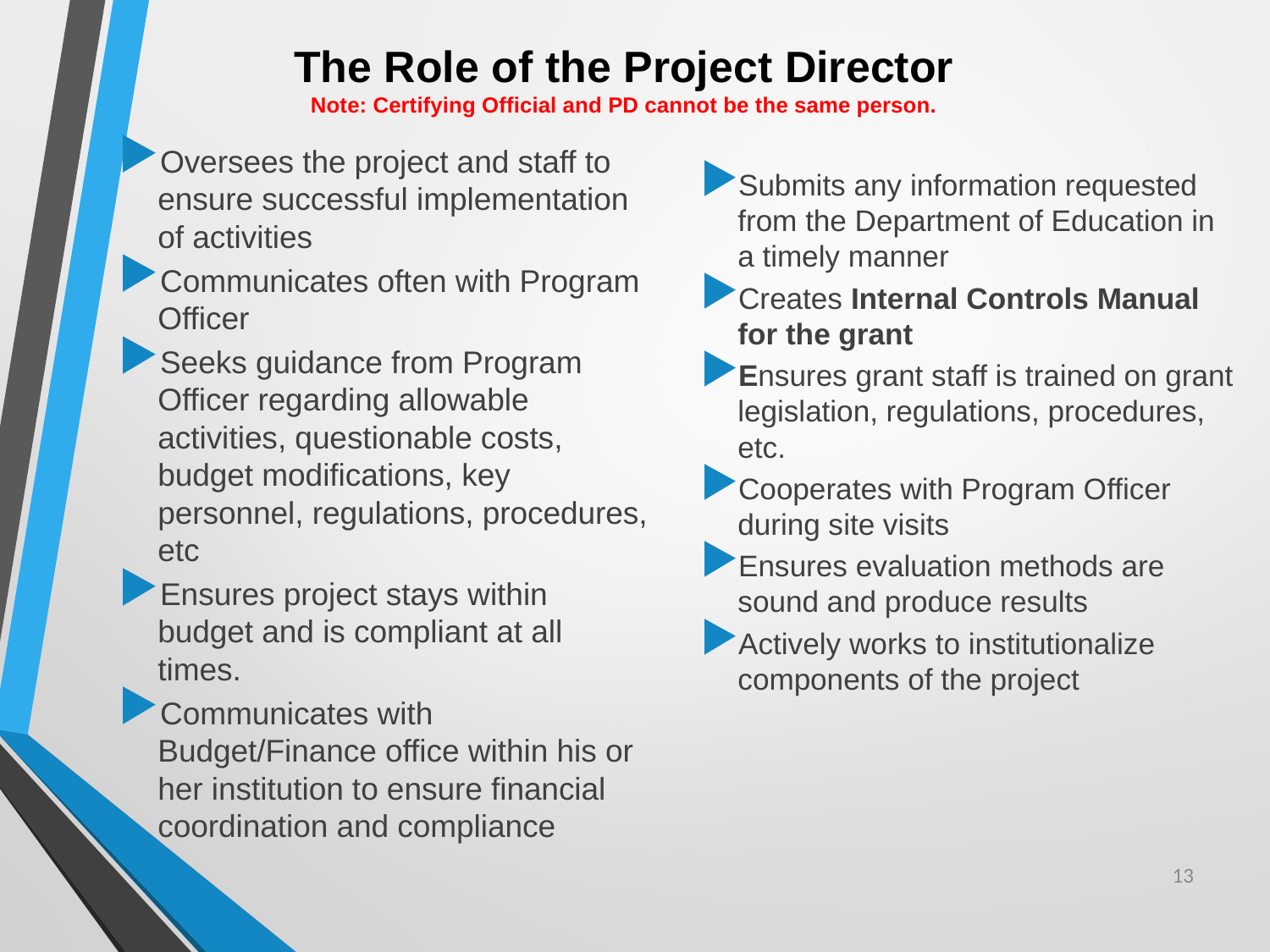

# The Role of the Project Director Note: Certifying Official and PD cannot be the same person.

Submits any information requested from the Department of Education in a timely manner
Creates Internal Controls Manual for the grant
Ensures grant staff is trained on grant legislation, regulations, procedures, etc.
Cooperates with Program Officer during site visits
Ensures evaluation methods are sound and produce results
Actively works to institutionalize components of the project
Oversees the project and staff to ensure successful implementation of activities
Communicates often with Program Officer
Seeks guidance from Program Officer regarding allowable activities, questionable costs, budget modifications, key personnel, regulations, procedures, etc
Ensures project stays within  budget and is compliant at all times.
Communicates with Budget/Finance office within his or her institution to ensure financial coordination and compliance

13